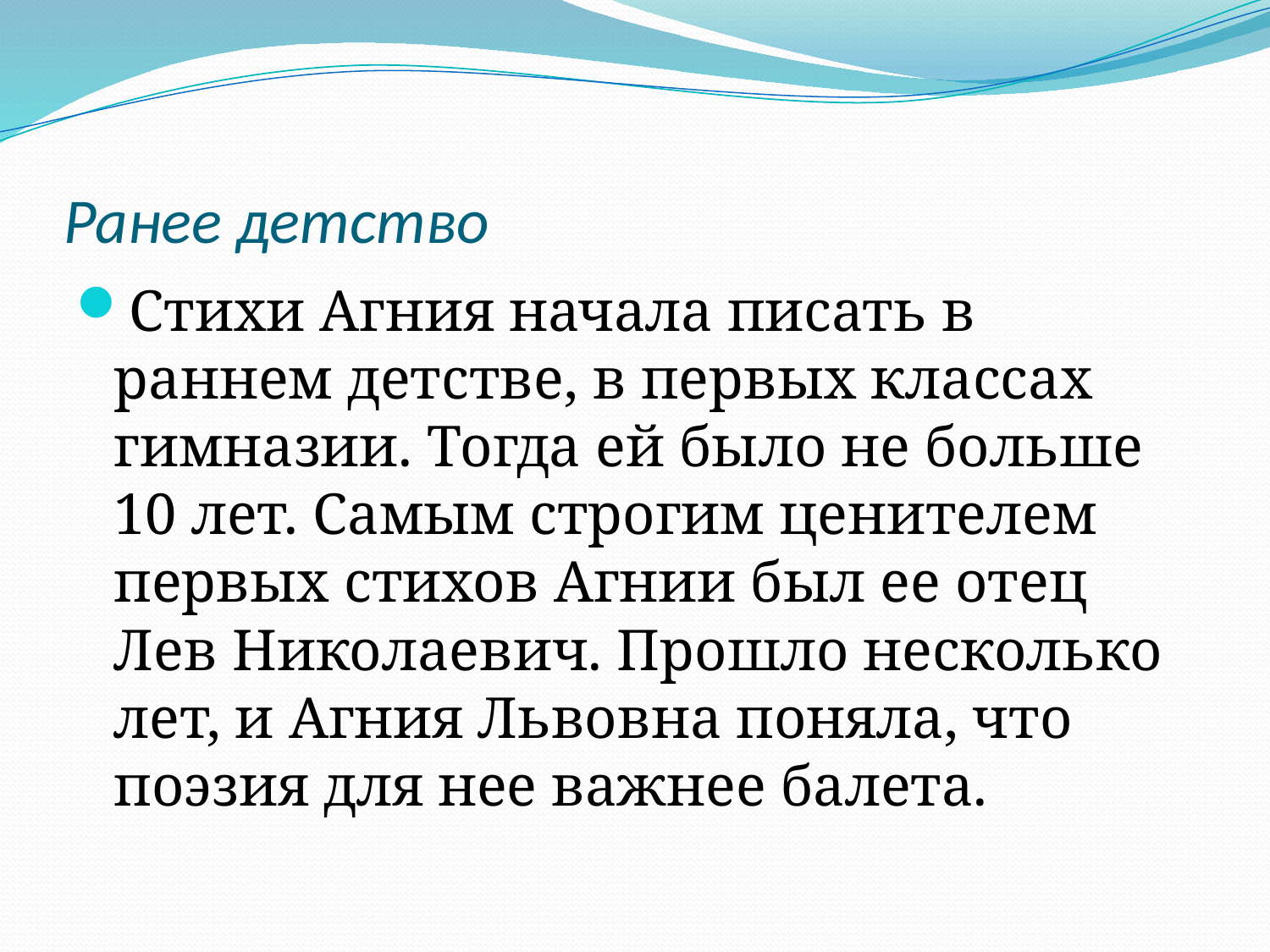

# Ранее детство
Стихи Агния начала писать в раннем детстве, в первых классах гимназии. Тогда ей было не больше 10 лет. Самым строгим ценителем первых стихов Агнии был ее отец Лев Николаевич. Прошло несколько лет, и Агния Львовна поняла, что поэзия для нее важнее балета.